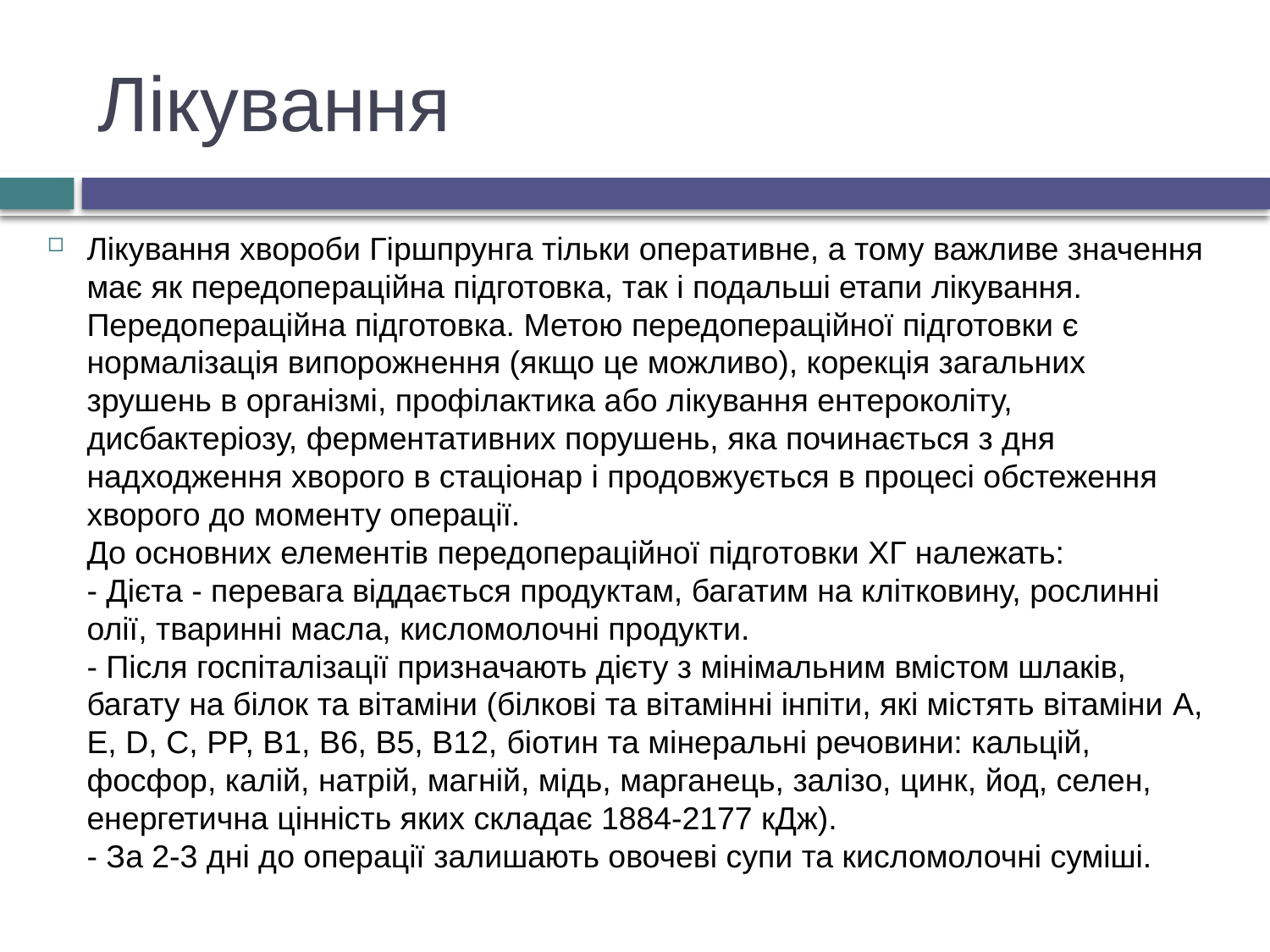

# Лікування
Лікування хвороби Гіршпрунга тільки оперативне, а тому важливе значення має як передопераційна підготовка, так і подальші етапи лікування.
Передопераційна підготовка. Метою передопераційної підготовки є нормалізація випорожнення (якщо це можливо), корекція загальних зрушень в організмі, профілактика або лікування ентероколіту, дисбактеріозу, ферментативних порушень, яка починається з дня надходження хворого в стаціонар і продовжується в процесі обстеження хворого до моменту операції.
До основних елементів передопераційної підготовки ХГ належать:
- Дієта - перевага віддається продуктам, багатим на клітковину, рослинні олії, тваринні масла, кисломолочні продукти.
- Після госпіталізації призначають дієту з мінімальним вмістом шлаків, багату на білок та вітаміни (білкові та вітамінні інпіти, які містять вітаміни A, E, D, C, PP, B1, B6, B5, B12, біотин та мінеральні речовини: кальцій, фосфор, калій, натрій, магній, мідь, марганець, залізо, цинк, йод, селен, енергетична цінність яких складає 1884-2177 кДж).
- За 2-3 дні до операції залишають овочеві супи та кисломолочні суміші.